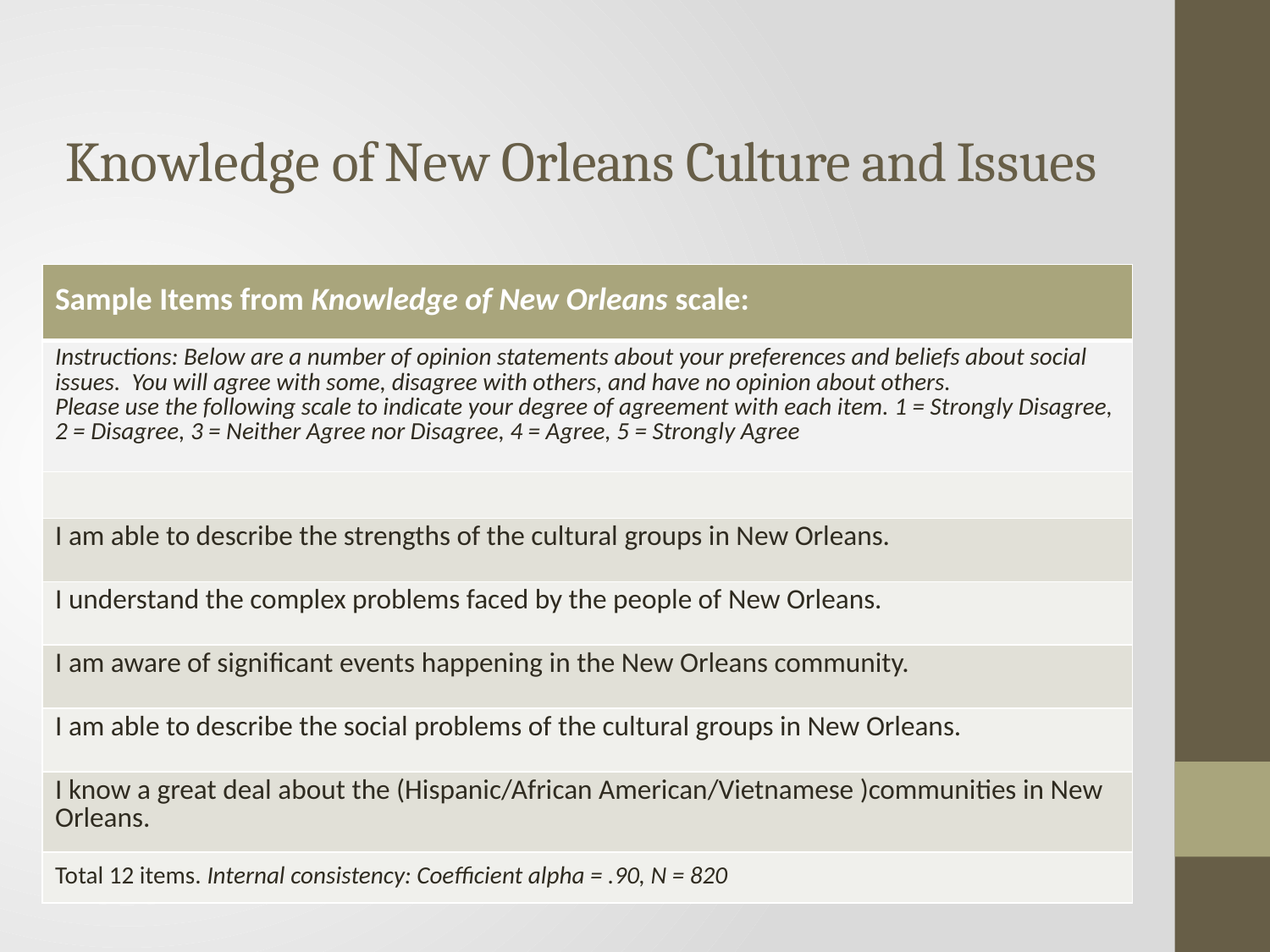

# Knowledge of New Orleans Culture and Issues
| Sample Items from Knowledge of New Orleans scale: |
| --- |
| Instructions: Below are a number of opinion statements about your preferences and beliefs about social issues. You will agree with some, disagree with others, and have no opinion about others. Please use the following scale to indicate your degree of agreement with each item. 1 = Strongly Disagree, 2 = Disagree, 3 = Neither Agree nor Disagree, 4 = Agree, 5 = Strongly Agree |
|  |
| I am able to describe the strengths of the cultural groups in New Orleans. |
| I understand the complex problems faced by the people of New Orleans. |
| I am aware of significant events happening in the New Orleans community. |
| I am able to describe the social problems of the cultural groups in New Orleans. |
| I know a great deal about the (Hispanic/African American/Vietnamese )communities in New Orleans. |
| Total 12 items. Internal consistency: Coefficient alpha = .90, N = 820 |